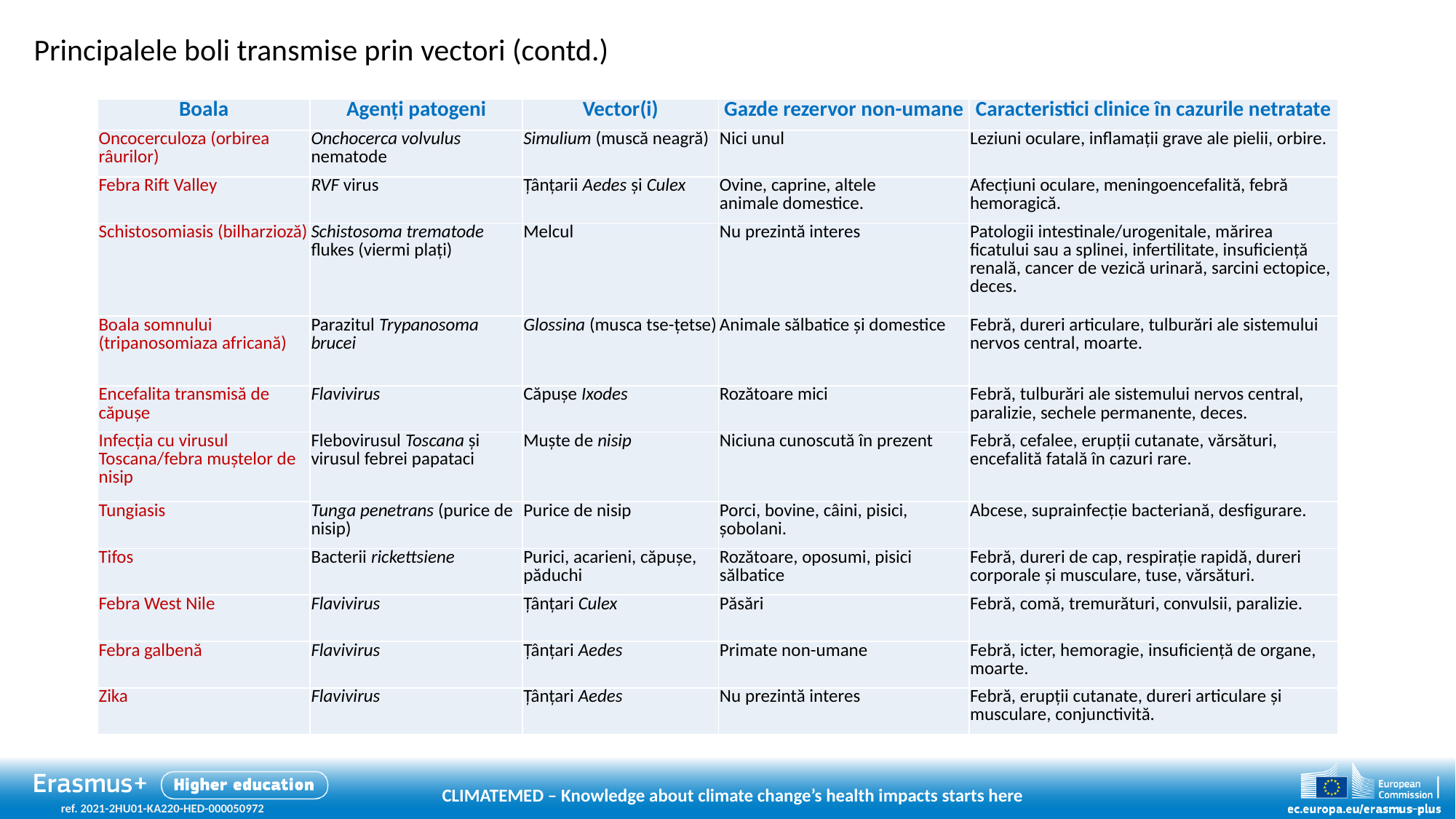

Principalele boli transmise prin vectori (contd.)

| Boala | Agenți patogeni | Vector(i) | Gazde rezervor non-umane | Caracteristici clinice în cazurile netratate |
| --- | --- | --- | --- | --- |
| Oncocerculoza (orbirea râurilor) | Onchocerca volvulus nematode | Simulium (muscă neagră) | Nici unul | Leziuni oculare, inflamații grave ale pielii, orbire. |
| Febra Rift Valley | RVF virus | Țânțarii Aedes și Culex | Ovine, caprine, altele animale domestice. | Afecțiuni oculare, meningoencefalită, febră hemoragică. |
| Schistosomiasis (bilharzioză) | Schistosoma trematode flukes (viermi plați) | Melcul | Nu prezintă interes | Patologii intestinale/urogenitale, mărirea ficatului sau a splinei, infertilitate, insuficiență renală, cancer de vezică urinară, sarcini ectopice, deces. |
| Boala somnului (tripanosomiaza africană) | Parazitul Trypanosoma brucei | Glossina (musca tse-țetse) | Animale sălbatice și domestice | Febră, dureri articulare, tulburări ale sistemului nervos central, moarte. |
| Encefalita transmisă de căpușe | Flavivirus | Căpușe Ixodes | Rozătoare mici | Febră, tulburări ale sistemului nervos central, paralizie, sechele permanente, deces. |
| Infecția cu virusul Toscana/febra muștelor de nisip | Flebovirusul Toscana și virusul febrei papataci | Muște de nisip | Niciuna cunoscută în prezent | Febră, cefalee, erupții cutanate, vărsături, encefalită fatală în cazuri rare. |
| Tungiasis | Tunga penetrans (purice de nisip) | Purice de nisip | Porci, bovine, câini, pisici, șobolani. | Abcese, suprainfecție bacteriană, desfigurare. |
| Tifos | Bacterii rickettsiene | Purici, acarieni, căpușe, păduchi | Rozătoare, oposumi, pisici sălbatice | Febră, dureri de cap, respirație rapidă, dureri corporale și musculare, tuse, vărsături. |
| Febra West Nile | Flavivirus | Țânțari Culex | Păsări | Febră, comă, tremurături, convulsii, paralizie. |
| Febra galbenă | Flavivirus | Țânțari Aedes | Primate non-umane | Febră, icter, hemoragie, insuficiență de organe, moarte. |
| Zika | Flavivirus | Țânțari Aedes | Nu prezintă interes | Febră, erupții cutanate, dureri articulare și musculare, conjunctivită. |